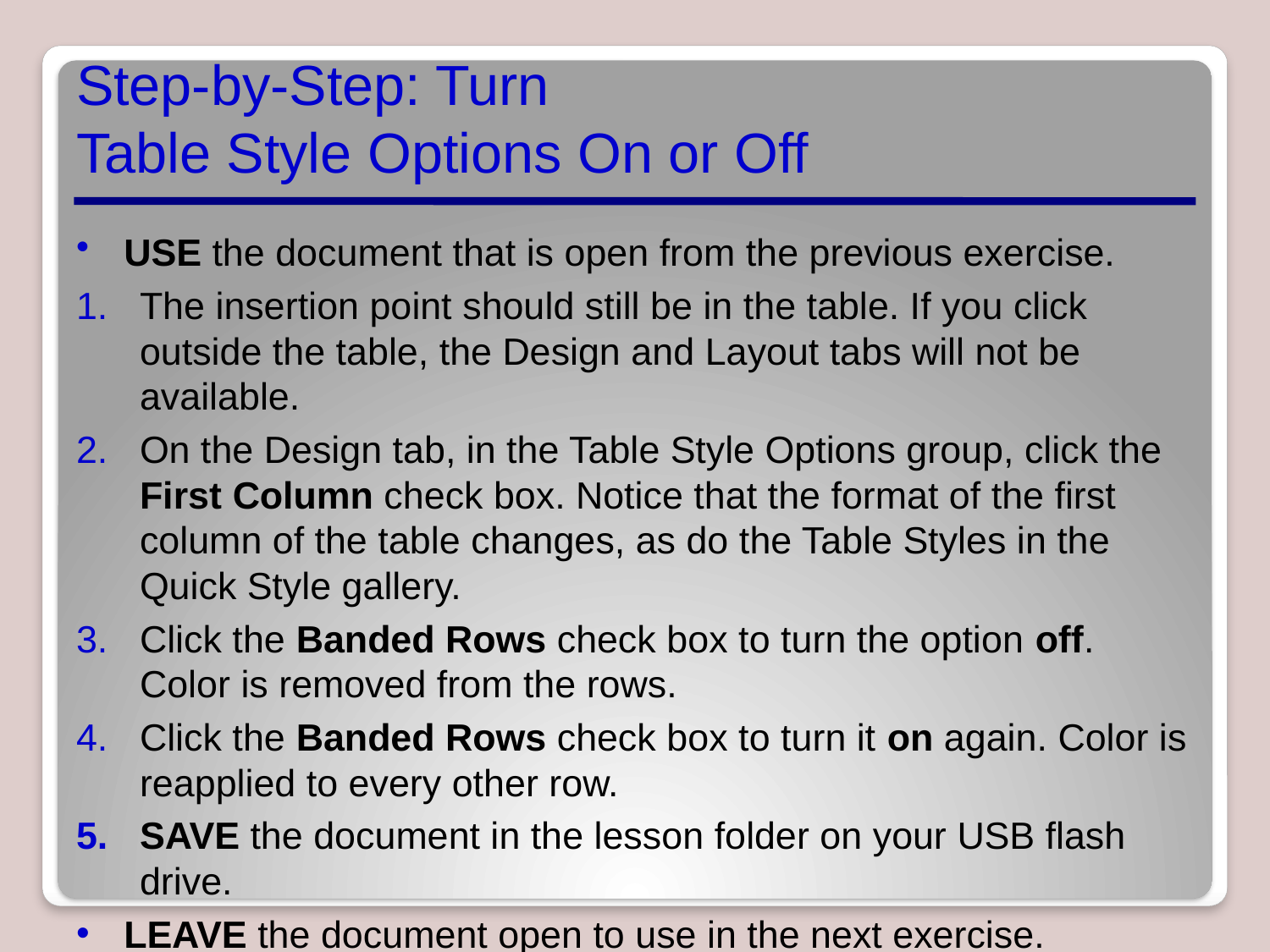

# Step-by-Step: Turn Table Style Options On or Off
USE the document that is open from the previous exercise.
The insertion point should still be in the table. If you click outside the table, the Design and Layout tabs will not be available.
On the Design tab, in the Table Style Options group, click the First Column check box. Notice that the format of the first column of the table changes, as do the Table Styles in the Quick Style gallery.
Click the Banded Rows check box to turn the option off. Color is removed from the rows.
Click the Banded Rows check box to turn it on again. Color is reapplied to every other row.
SAVE the document in the lesson folder on your USB flash drive.
LEAVE the document open to use in the next exercise.